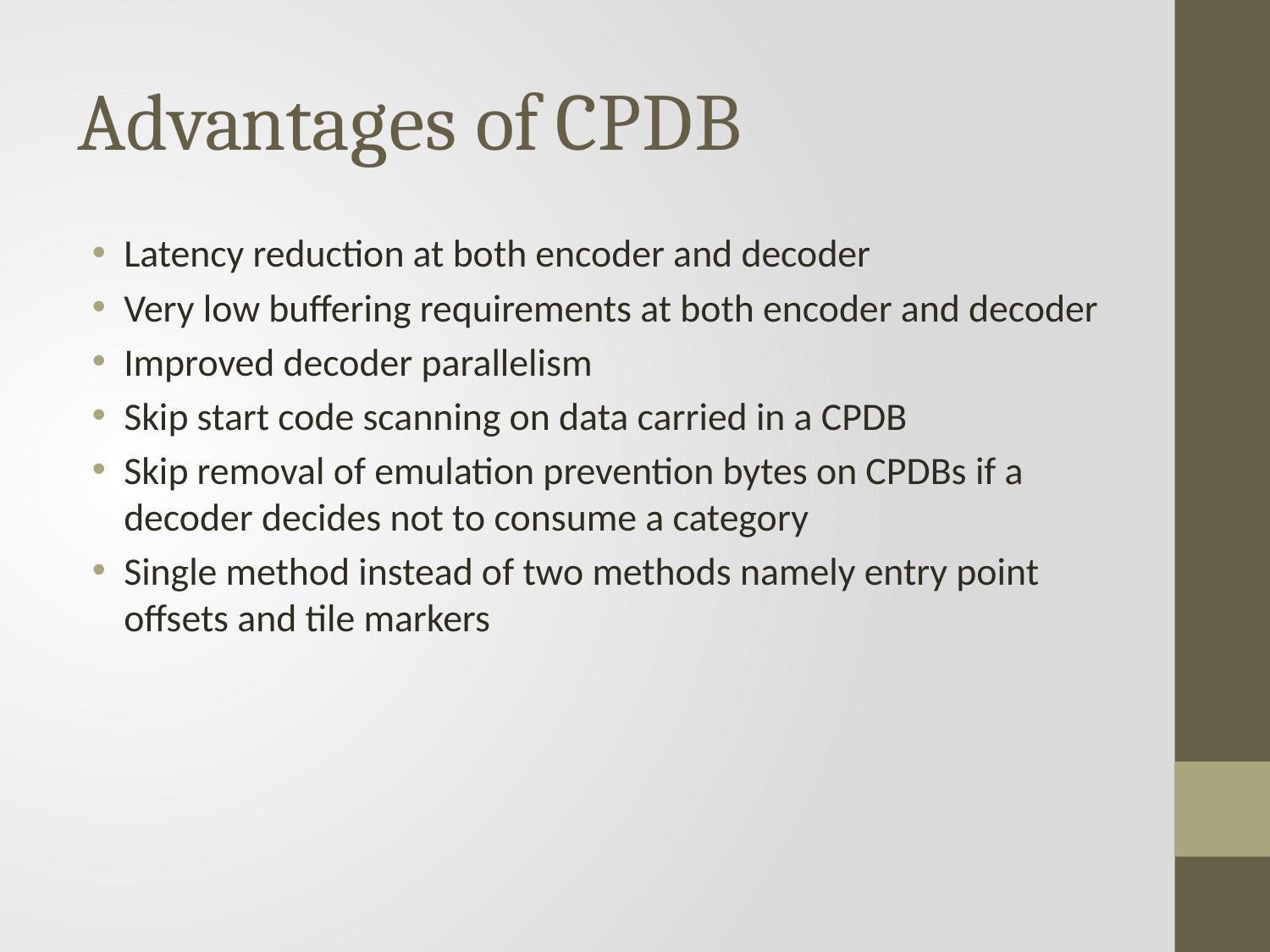

# Advantages of CPDB
Latency reduction at both encoder and decoder
Very low buffering requirements at both encoder and decoder
Improved decoder parallelism
Skip start code scanning on data carried in a CPDB
Skip removal of emulation prevention bytes on CPDBs if a decoder decides not to consume a category
Single method instead of two methods namely entry point offsets and tile markers